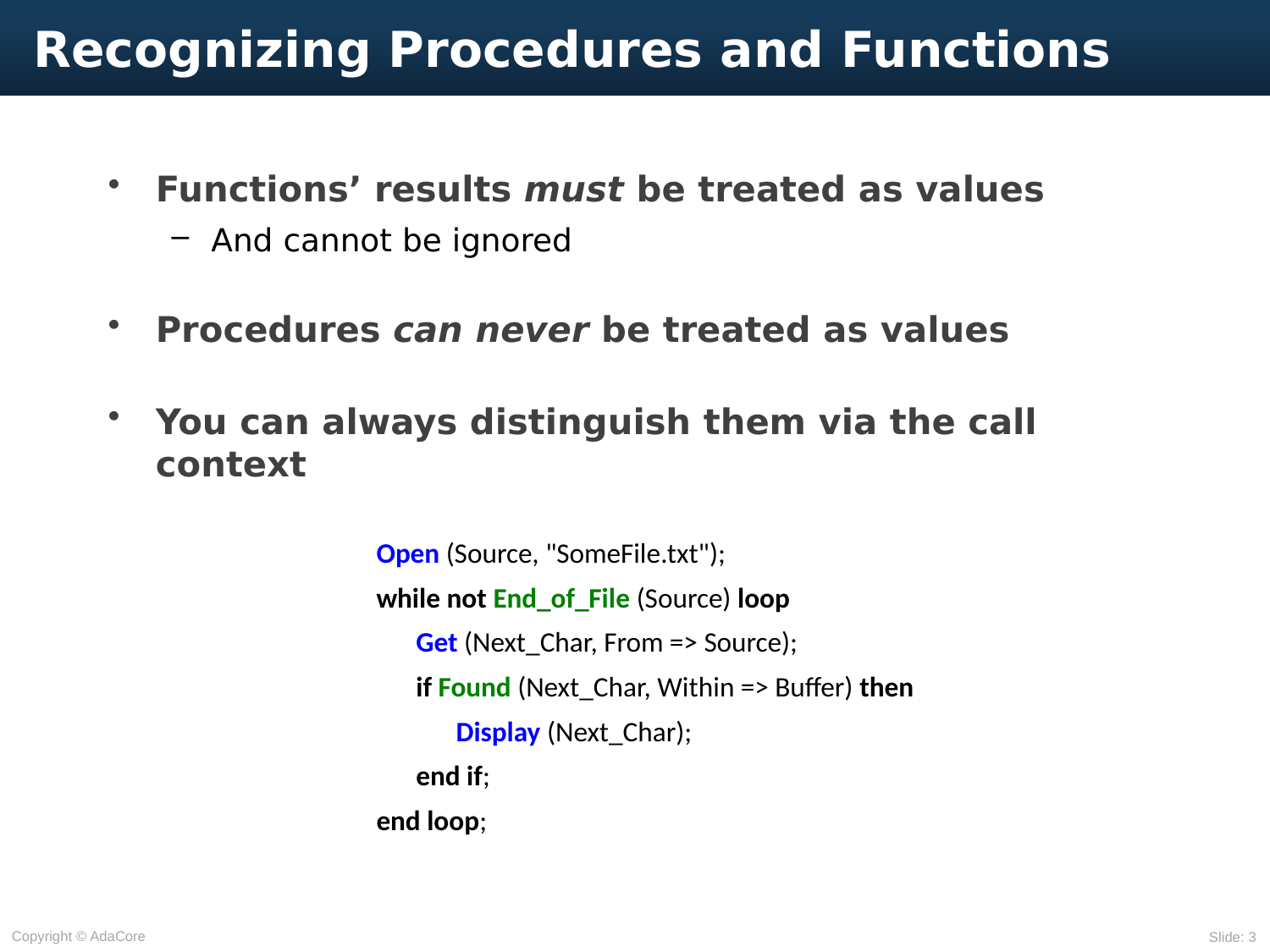

# Recognizing Procedures and Functions
Functions’ results must be treated as values
And cannot be ignored
Procedures can never be treated as values
You can always distinguish them via the call context
Open (Source, "SomeFile.txt");
while not End_of_File (Source) loop
	Get (Next_Char, From => Source);
	if Found (Next_Char, Within => Buffer) then
		Display (Next_Char);
	end if;
end loop;